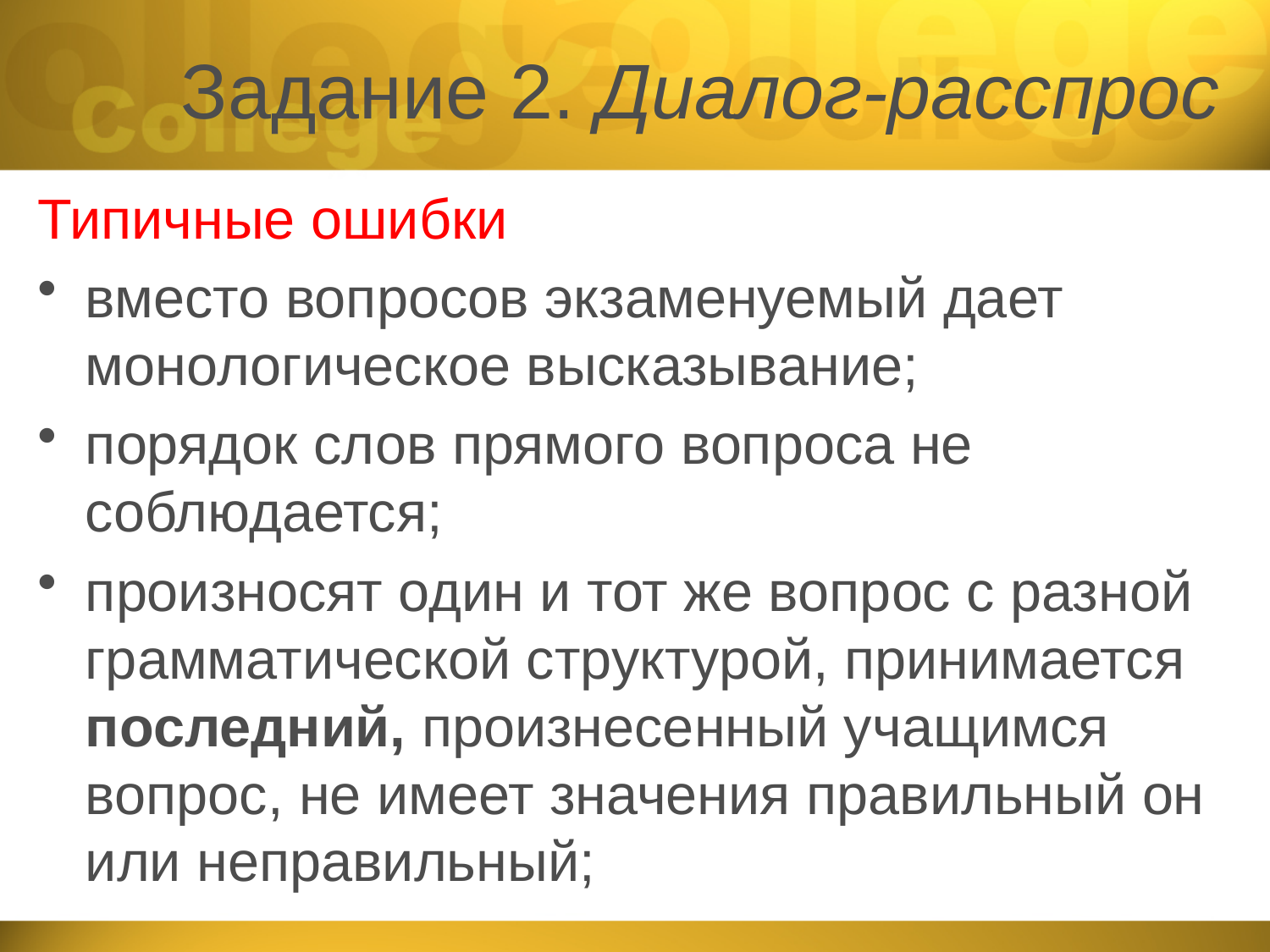

# Задание 2. Диалог-расспрос
Типичные ошибки
вместо вопросов экзаменуемый дает монологическое высказывание;
порядок слов прямого вопроса не соблюдается;
произносят один и тот же вопрос с разной грамматической структурой, принимается последний, произнесенный учащимся вопрос, не имеет значения правильный он или неправильный;